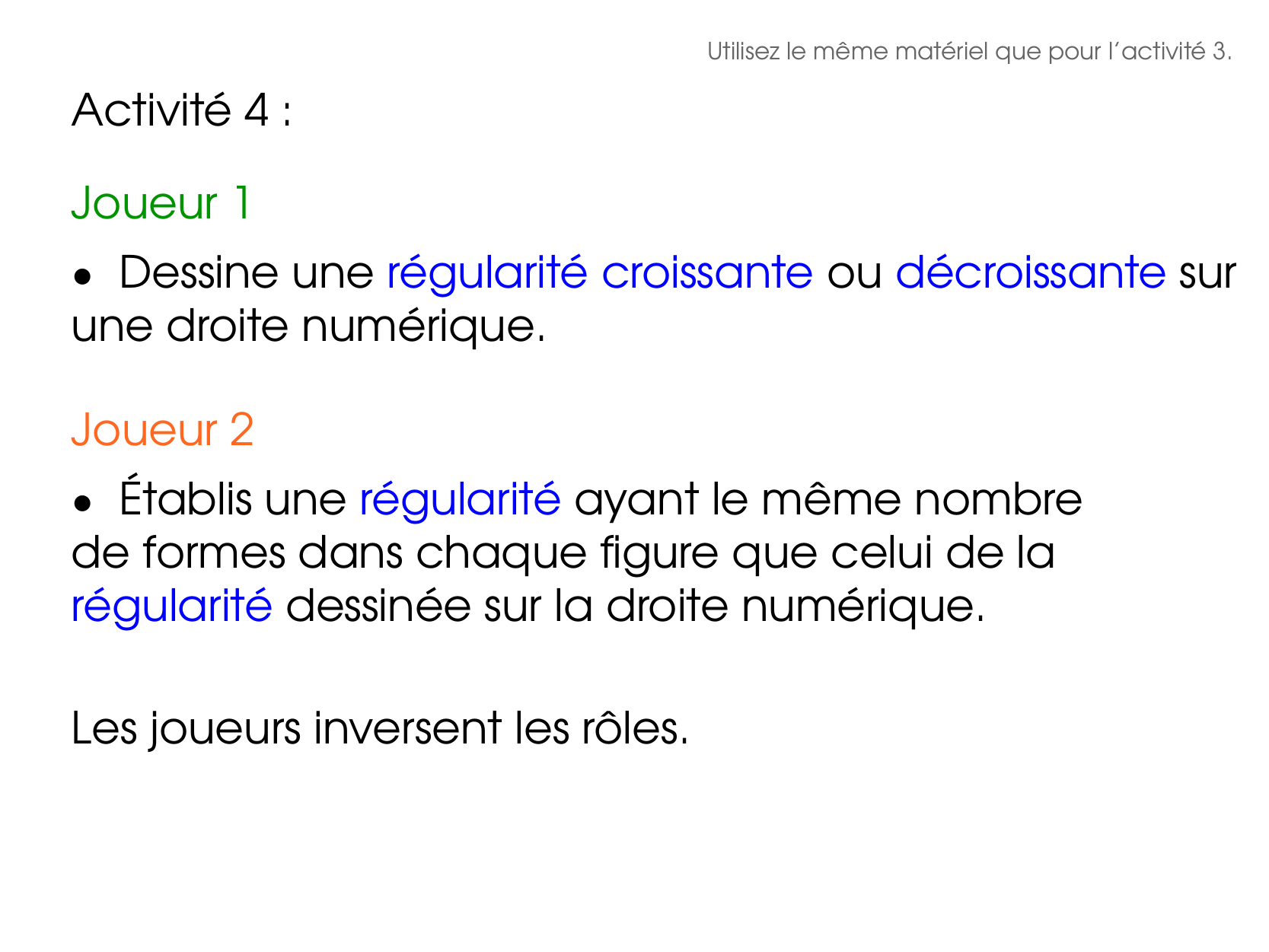

Utilisez le même matériel que pour l’activité 3.
Activité 4 :
Joueur 1
•  Dessine une régularité croissante ou décroissante sur une droite numérique.

Joueur 2
•  Établis une régularité ayant le même nombre
de formes dans chaque figure que celui de la régularité dessinée sur la droite numérique.

Les joueurs inversent les rôles.